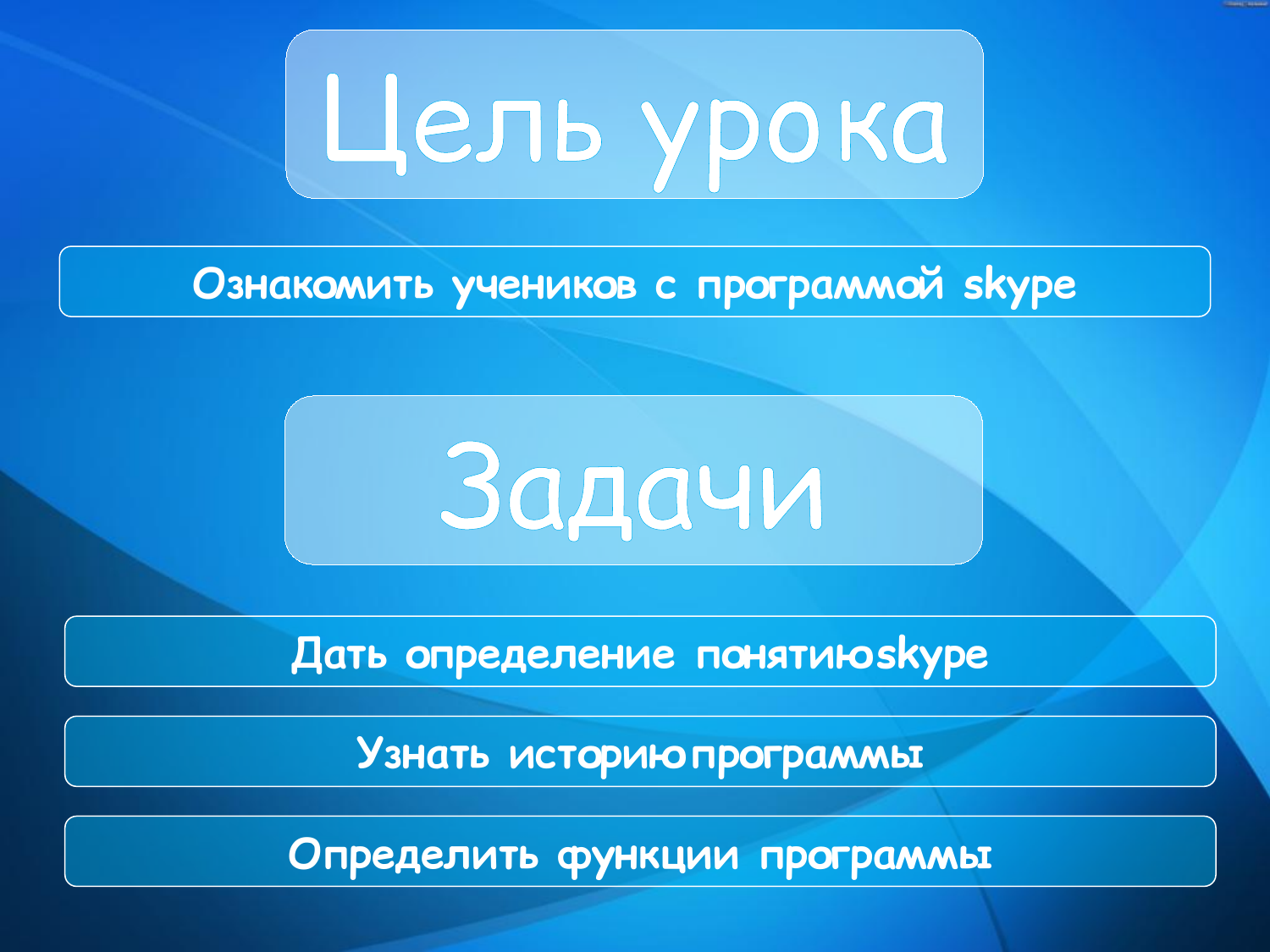

Цель урока
Ознакомить учеников с программой skype
Задачи
Дать определение понятию skype
Узнать историю программы
Определить функции программы